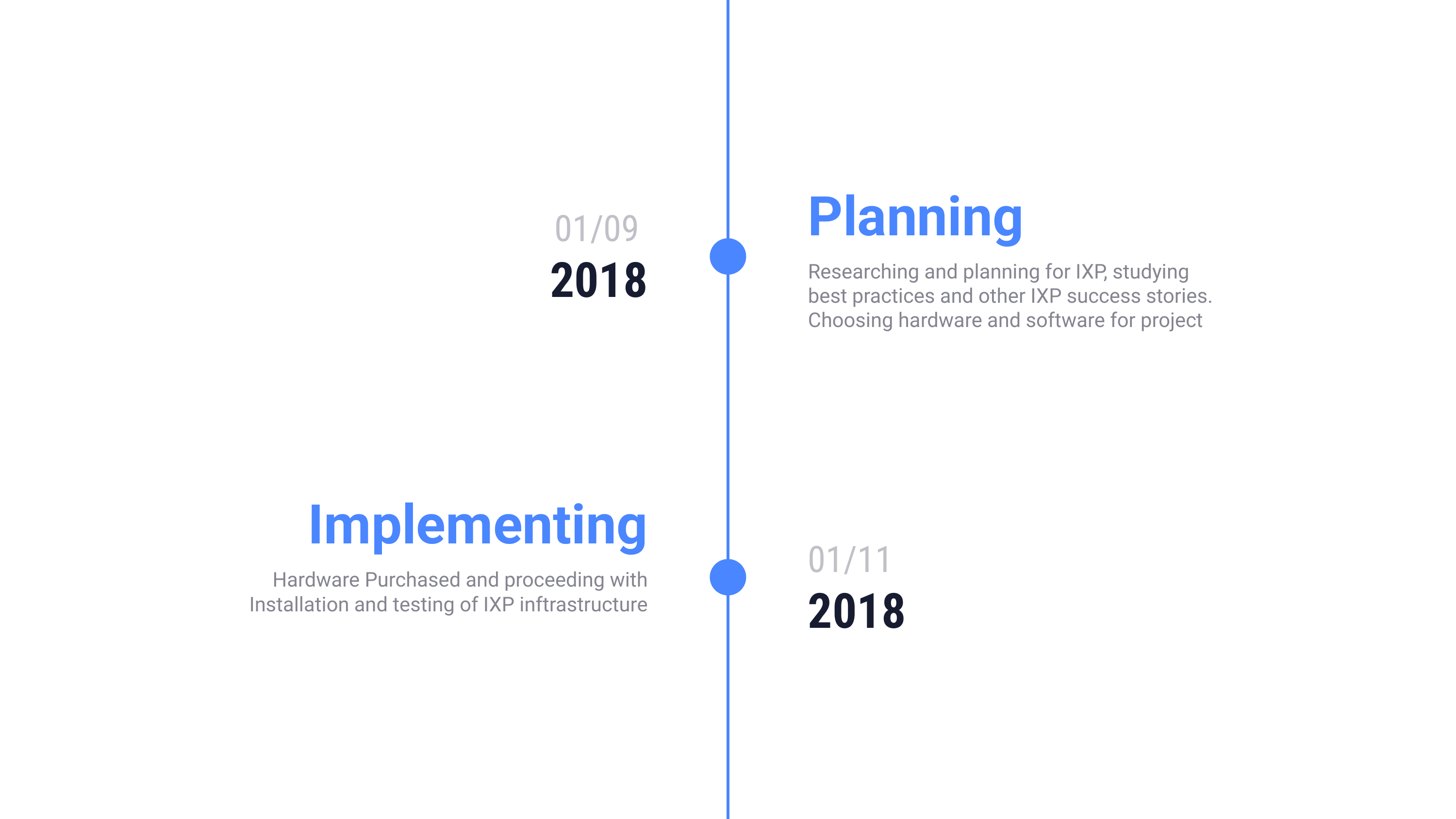

Planning
Researching and planning for IXP, studying best practices and other IXP success stories.
Choosing hardware and software for project
01/09
2018

Implementing
Hardware Purchased and proceeding with
Installation and testing of IXP inftrastructure
01/11
2018